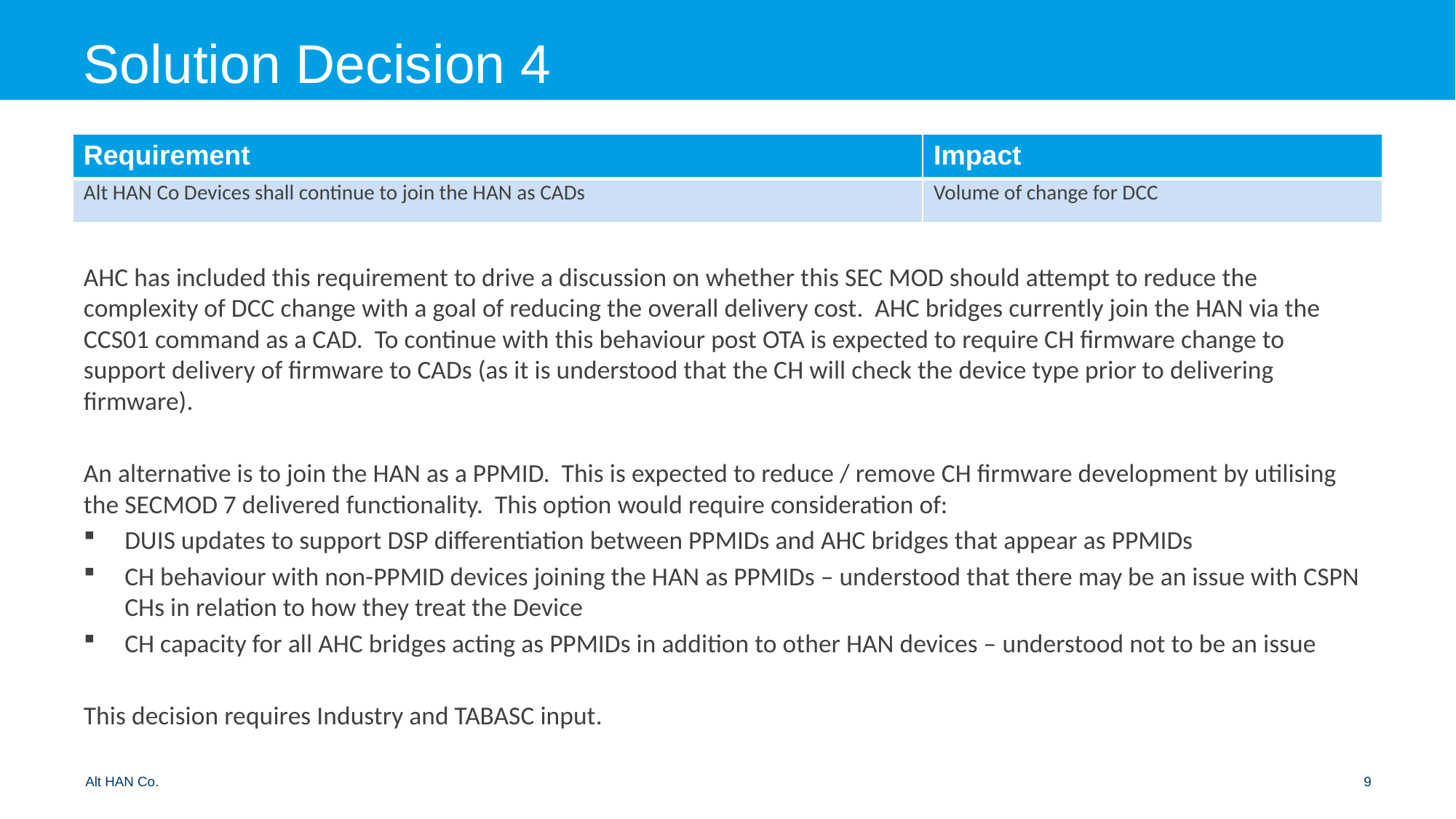

# Solution Decision 4
| Requirement | Impact |
| --- | --- |
| Alt HAN Co Devices shall continue to join the HAN as CADs | Volume of change for DCC |
AHC has included this requirement to drive a discussion on whether this SEC MOD should attempt to reduce the complexity of DCC change with a goal of reducing the overall delivery cost.  AHC bridges currently join the HAN via the CCS01 command as a CAD.  To continue with this behaviour post OTA is expected to require CH firmware change to support delivery of firmware to CADs (as it is understood that the CH will check the device type prior to delivering firmware).

An alternative is to join the HAN as a PPMID.  This is expected to reduce / remove CH firmware development by utilising the SECMOD 7 delivered functionality.  This option would require consideration of:
DUIS updates to support DSP differentiation between PPMIDs and AHC bridges that appear as PPMIDs
CH behaviour with non-PPMID devices joining the HAN as PPMIDs – understood that there may be an issue with CSPN CHs in relation to how they treat the Device
CH capacity for all AHC bridges acting as PPMIDs in addition to other HAN devices – understood not to be an issue

This decision requires Industry and TABASC input.
Alt HAN Co.
9